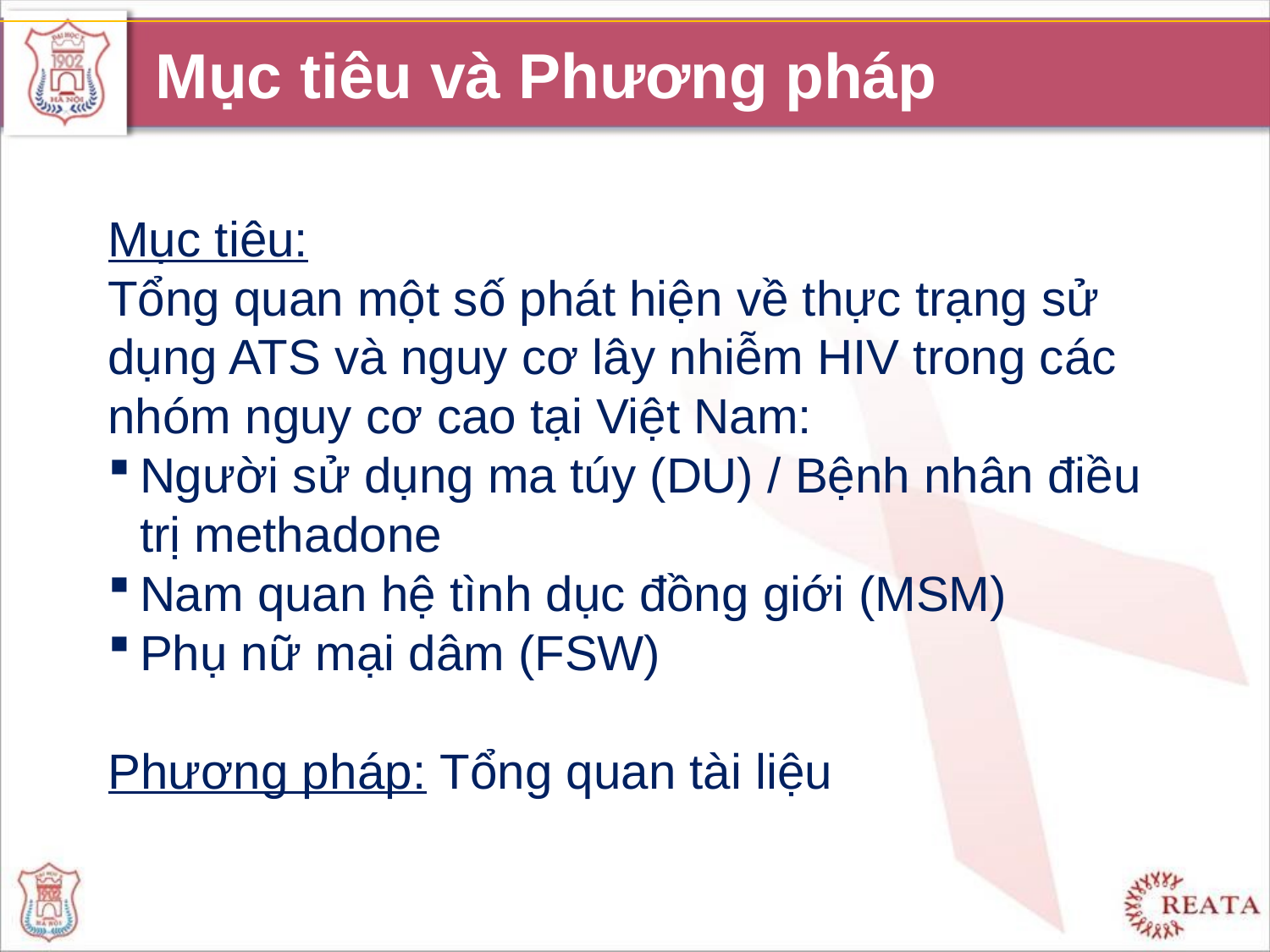

# Mục tiêu và Phương pháp
Mục tiêu:
Tổng quan một số phát hiện về thực trạng sử dụng ATS và nguy cơ lây nhiễm HIV trong các nhóm nguy cơ cao tại Việt Nam:
Người sử dụng ma túy (DU) / Bệnh nhân điều trị methadone
Nam quan hệ tình dục đồng giới (MSM)
Phụ nữ mại dâm (FSW)

Phương pháp: Tổng quan tài liệu